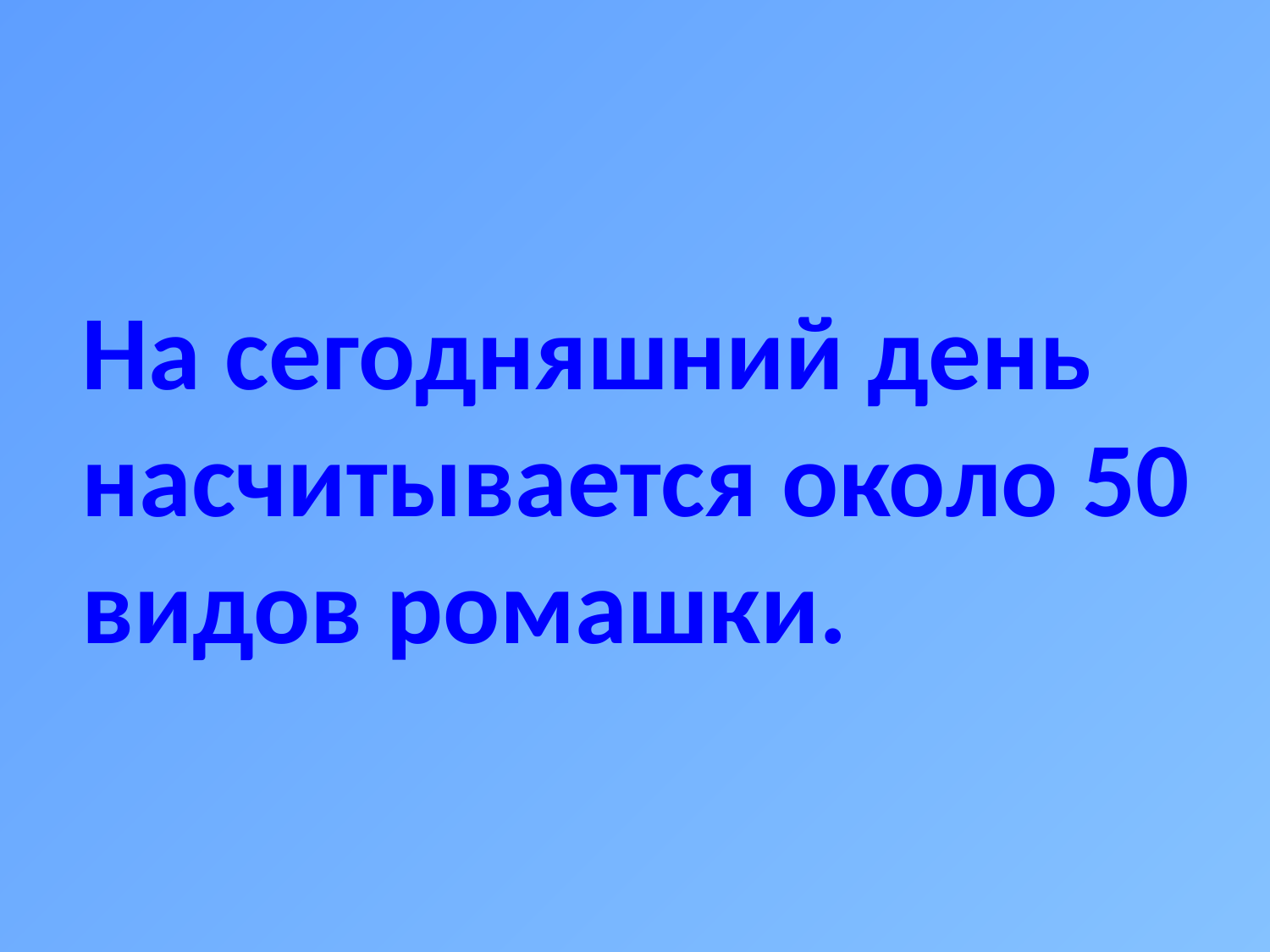

На сегодняшний день насчитывается около 50 видов ромашки.